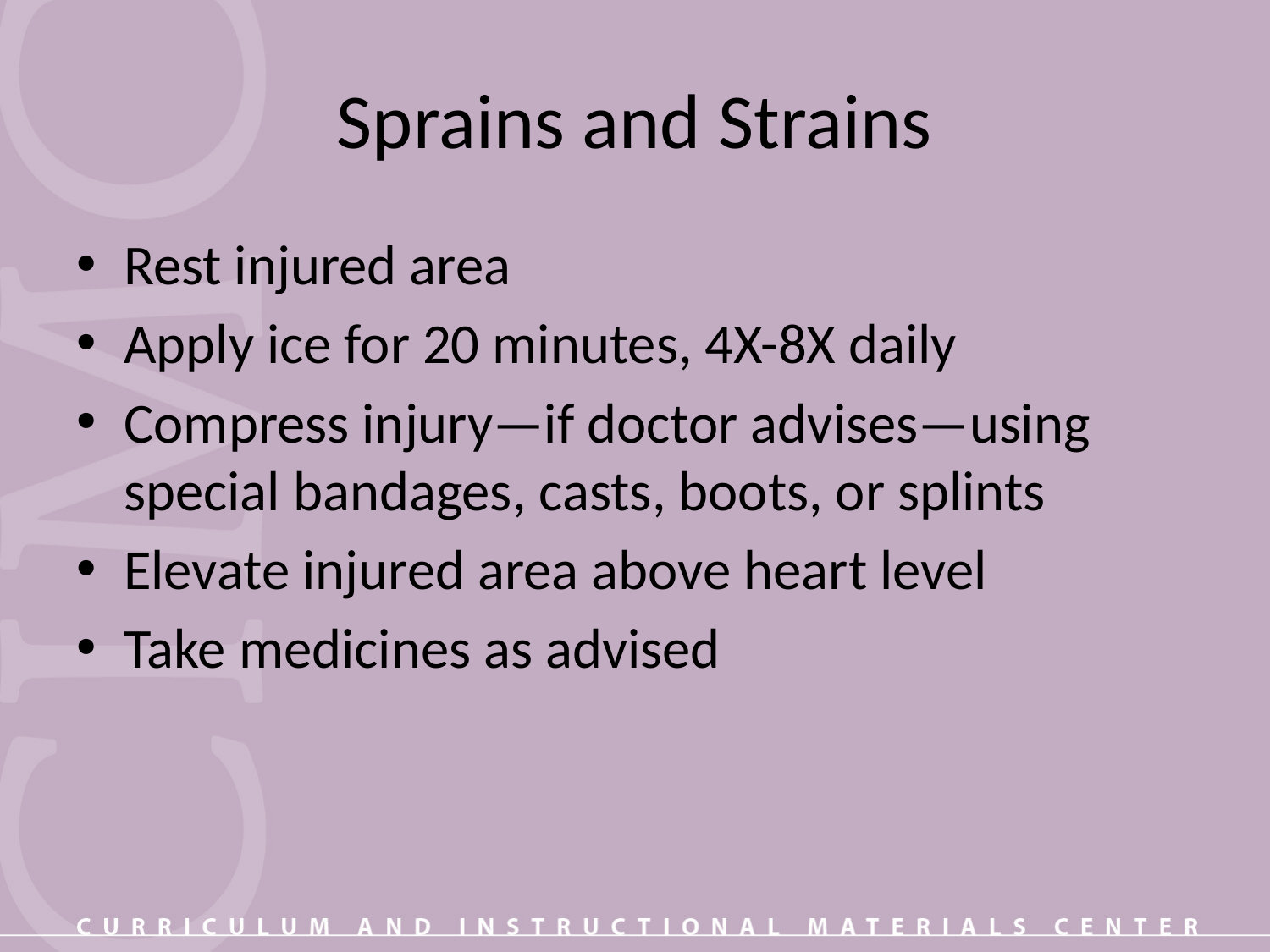

# Sprains and Strains
Rest injured area
Apply ice for 20 minutes, 4X-8X daily
Compress injury—if doctor advises—using special bandages, casts, boots, or splints
Elevate injured area above heart level
Take medicines as advised